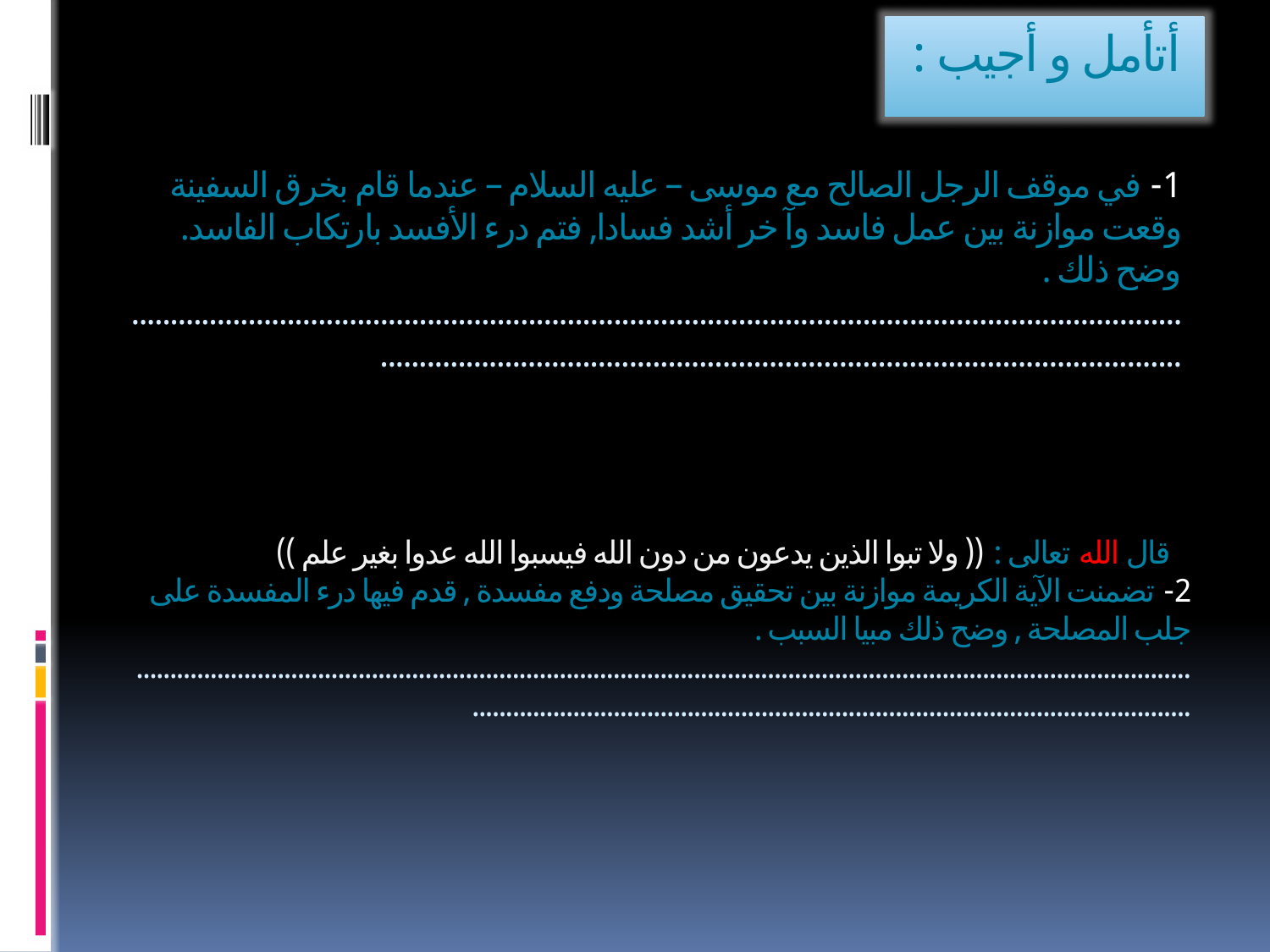

أتأمل و أجيب :
# 1- في موقف الرجل الصالح مع موسى – عليه السلام – عندما قام بخرق السفينة وقعت موازنة بين عمل فاسد وآ خر أشد فسادا, فتم درء الأفسد بارتكاب الفاسد. وضح ذلك . ..............................................................................................................................................................................................................................................
   قال الله تعالى : (( ولا تبوا الذين يدعون من دون الله فيسبوا الله عدوا بغير علم ))
2- تضمنت الآية الكريمة موازنة بين تحقيق مصلحة ودفع مفسدة , قدم فيها درء المفسدة على جلب المصلحة , وضح ذلك مبيا السبب .
........................................................................................................................................................................................................................................................................